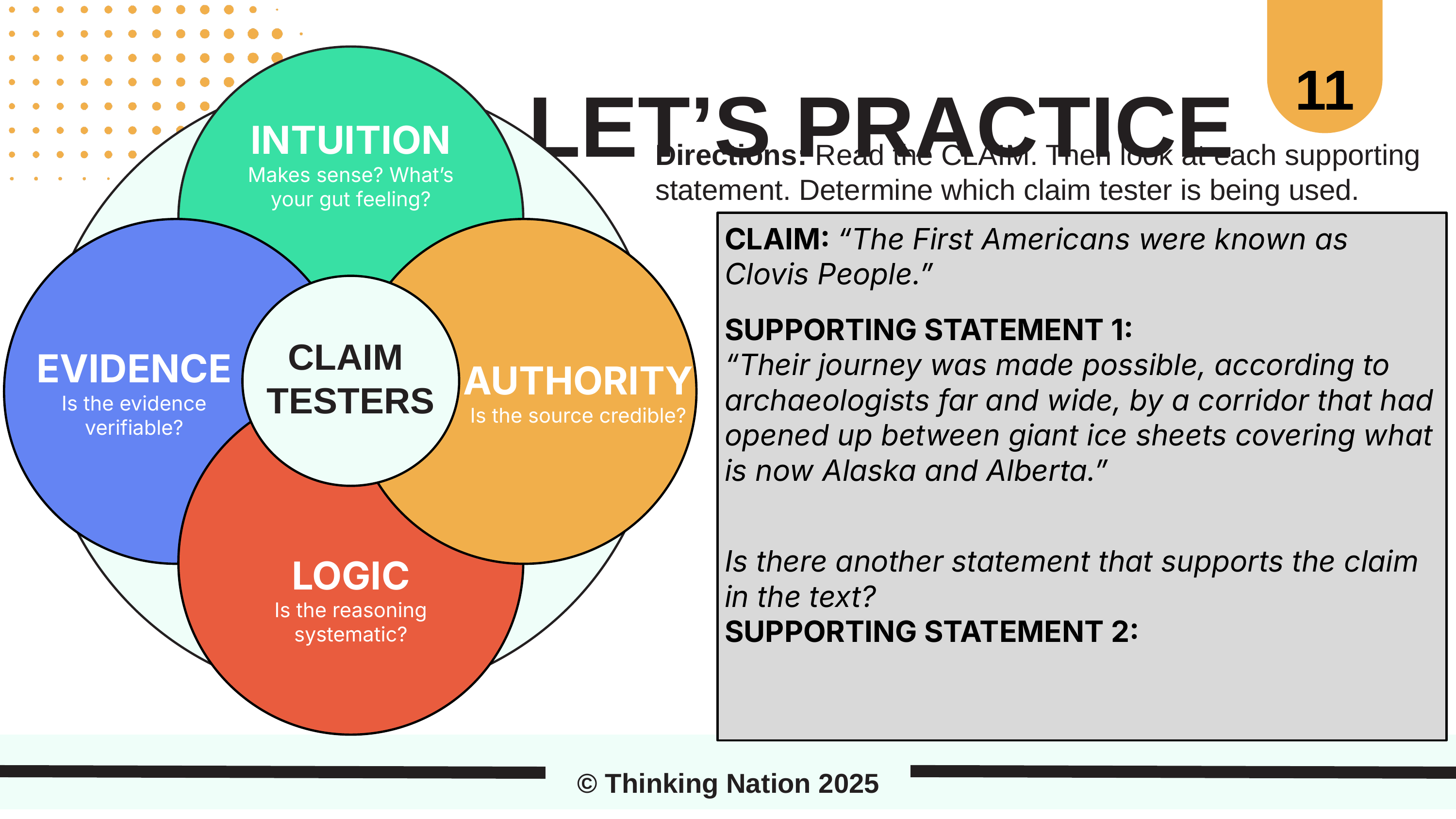

11
LET’S PRACTICE

INTUITION
Makes sense? What’s your gut feeling?

CLAIM
TESTERS
AUTHORITY
Is the source credible?
EVIDENCE
Is the evidence verifiable?

LOGIC
Is the reasoning systematic?
Directions: Read the CLAIM. Then look at each supporting statement. Determine which claim tester is being used.
CLAIM: “The First Americans were known as Clovis People.”

SUPPORTING STATEMENT 1:
“Their journey was made possible, according to archaeologists far and wide, by a corridor that had opened up between giant ice sheets covering what is now Alaska and Alberta.”

Is there another statement that supports the claim in the text?
SUPPORTING STATEMENT 2:

© Thinking Nation 2025